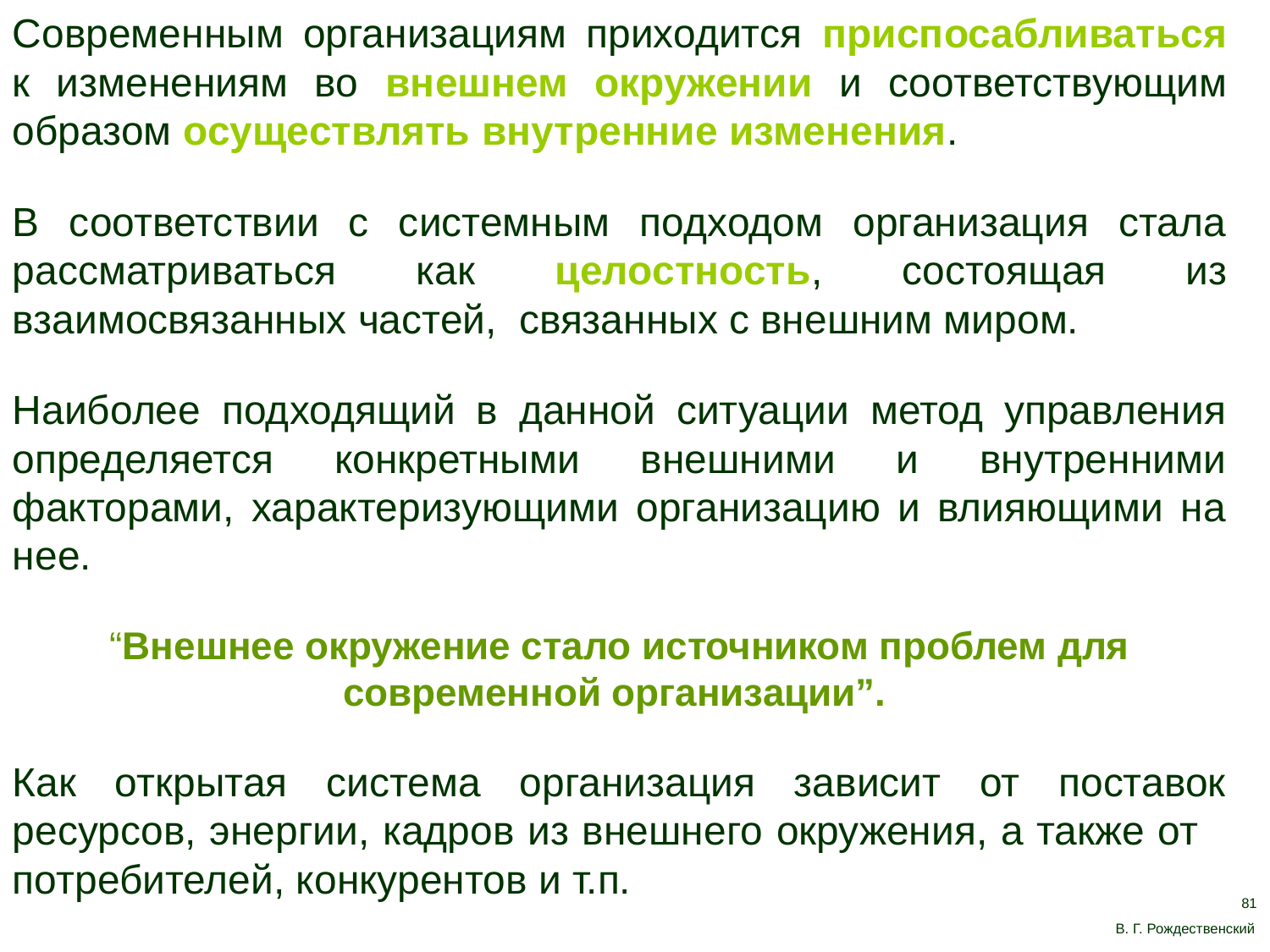

Современным организациям приходится приспосабливаться к изменениям во внешнем окружении и соответствующим образом осуществлять внутренние изменения.

В соответствии с системным подходом организация стала рассматриваться как целостность, состоящая из взаимосвязанных частей,  связанных с внешним миром.

Наиболее подходящий в данной ситуации метод управления определяется конкретными внешними и внутренними факторами, характеризующими организацию и влияющими на нее.

“Внешнее окружение стало источником проблем для современной организации”.

Как открытая система организация зависит от поставок ресурсов, энергии, кадров из внешнего окружения, а также от   потребителей, конкурентов и т.п.
81
В. Г. Рождественский